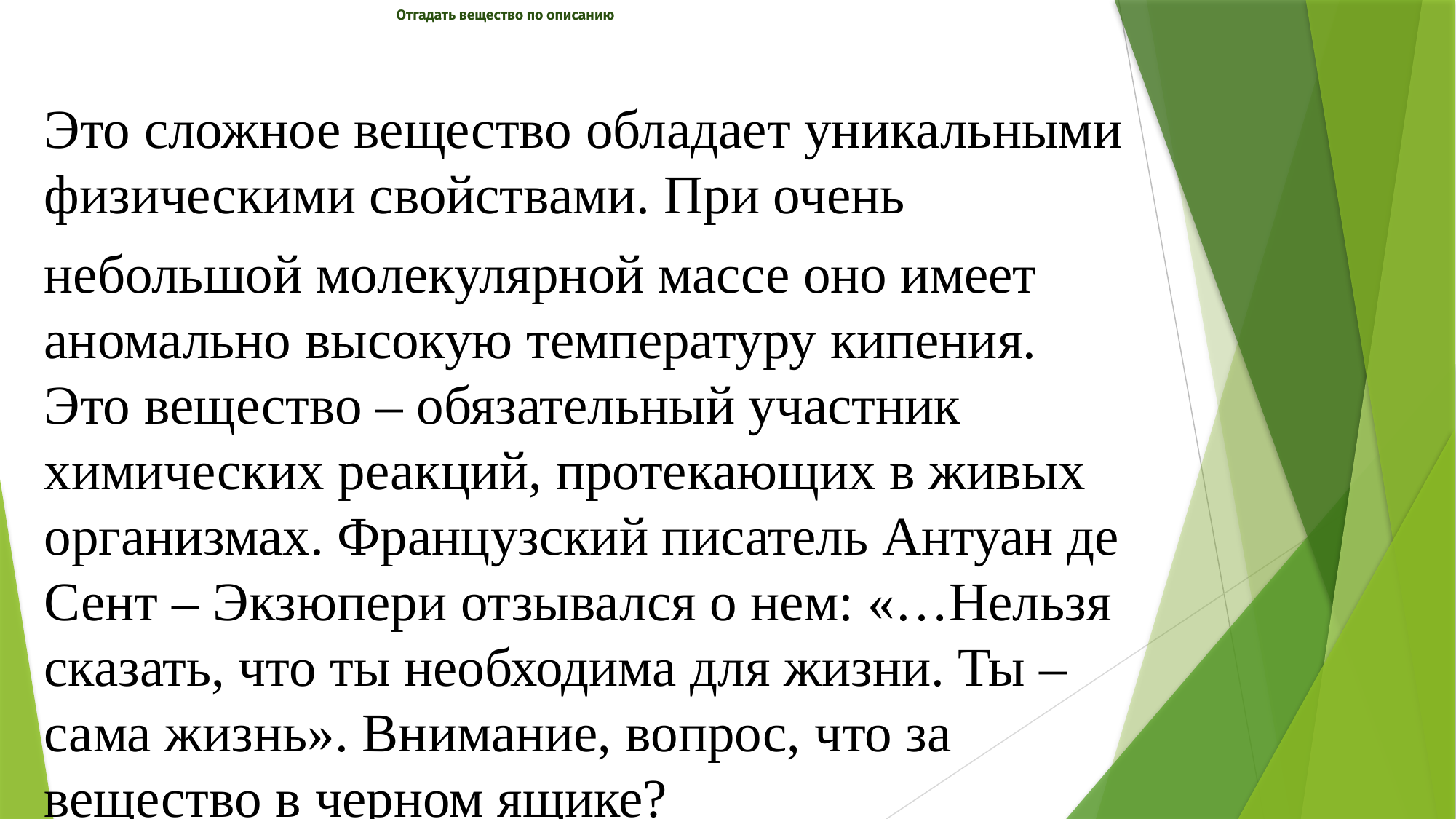

Отгадать вещество по описанию
Это сложное вещество обладает уникальными физическими свойствами. При очень
небольшой молекулярной массе оно имеет аномально высокую температуру кипения. Это вещество – обязательный участник химических реакций, протекающих в живых организмах. Французский писатель Антуан де Сент – Экзюпери отзывался о нем: «…Нельзя сказать, что ты необходима для жизни. Ты – сама жизнь». Внимание, вопрос, что за вещество в черном ящике?